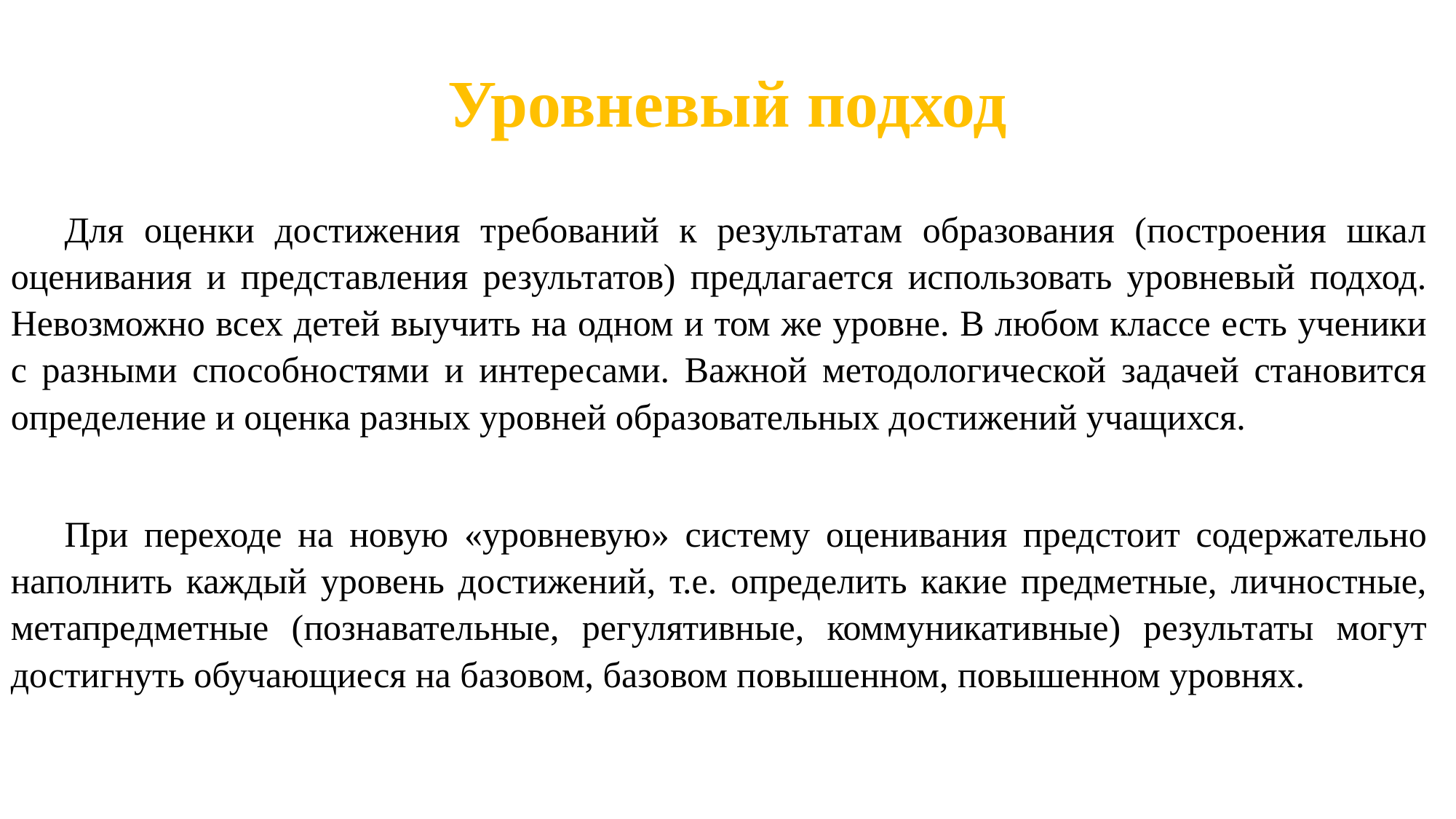

# Уровневый подход
Для оценки достижения требований к результатам образования (построения шкал оценивания и представления результатов) предлагается использовать уровневый подход. Невозможно всех детей выучить на одном и том же уровне. В любом классе есть ученики с разными способностями и интересами. Важной методологической задачей становится определение и оценка разных уровней образовательных достижений учащихся.

При переходе на новую «уровневую» систему оценивания предстоит содержательно наполнить каждый уровень достижений, т.е. определить какие предметные, личностные, метапредметные (познавательные, регулятивные, коммуникативные) результаты могут достигнуть обучающиеся на базовом, базовом повышенном, повышенном уровнях.